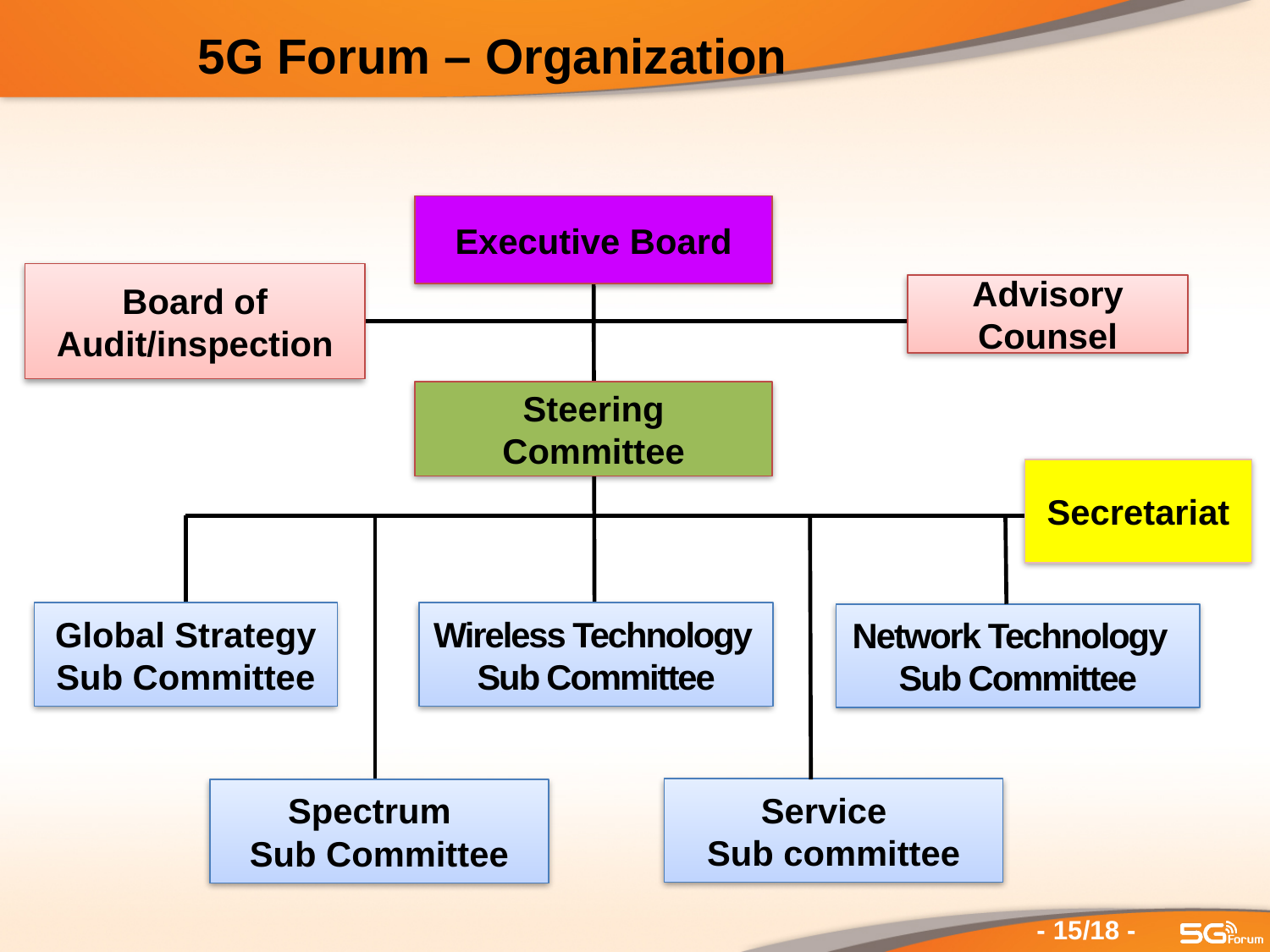

# 5G Forum – Organization

Executive Board
Board of
Audit/inspection
Advisory Counsel
Steering Committee
Secretariat
Global Strategy
Sub Committee
Wireless Technology
Sub Committee
Network Technology
Sub Committee
Service
Sub committee
Spectrum
Sub Committee
- 15/18 -